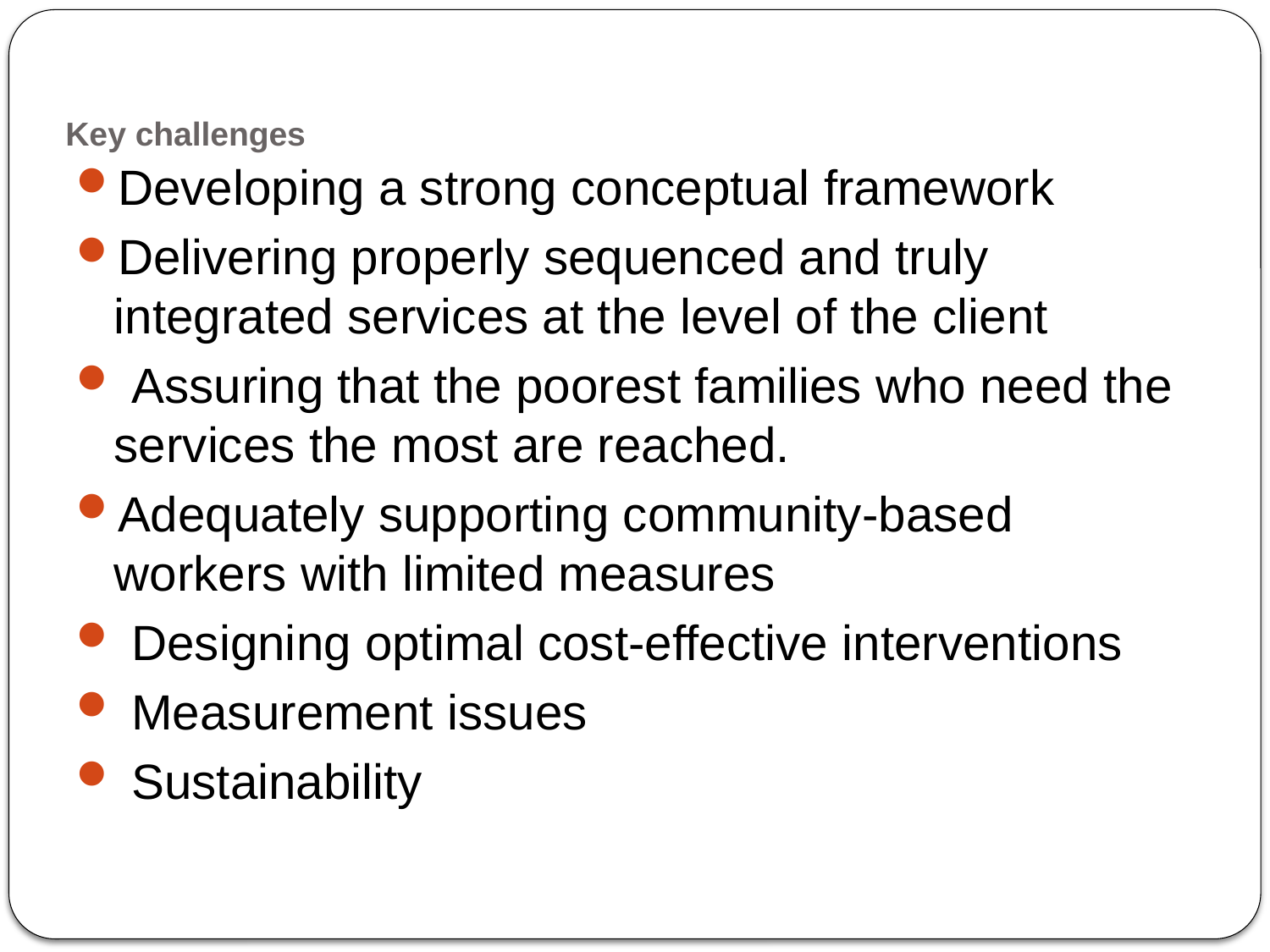

Developing a strong conceptual framework
Delivering properly sequenced and truly integrated services at the level of the client
 Assuring that the poorest families who need the services the most are reached.
Adequately supporting community-based workers with limited measures
 Designing optimal cost-effective interventions
 Measurement issues
 Sustainability

# Key challenges